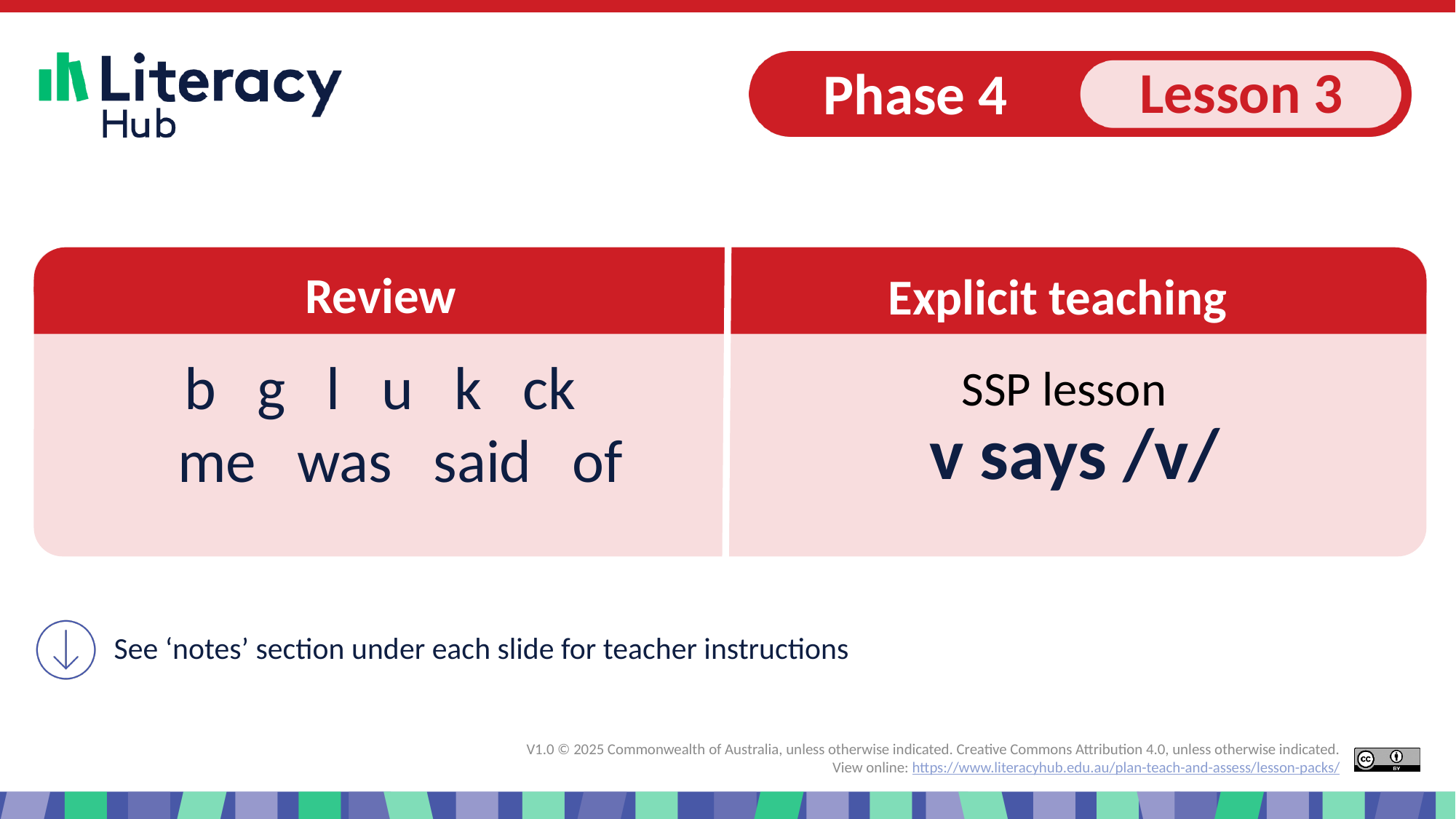

# Slide 1 Start of presentation v says /v/
b   g   l   u   k   ck
me   was   said   of
v says /v/